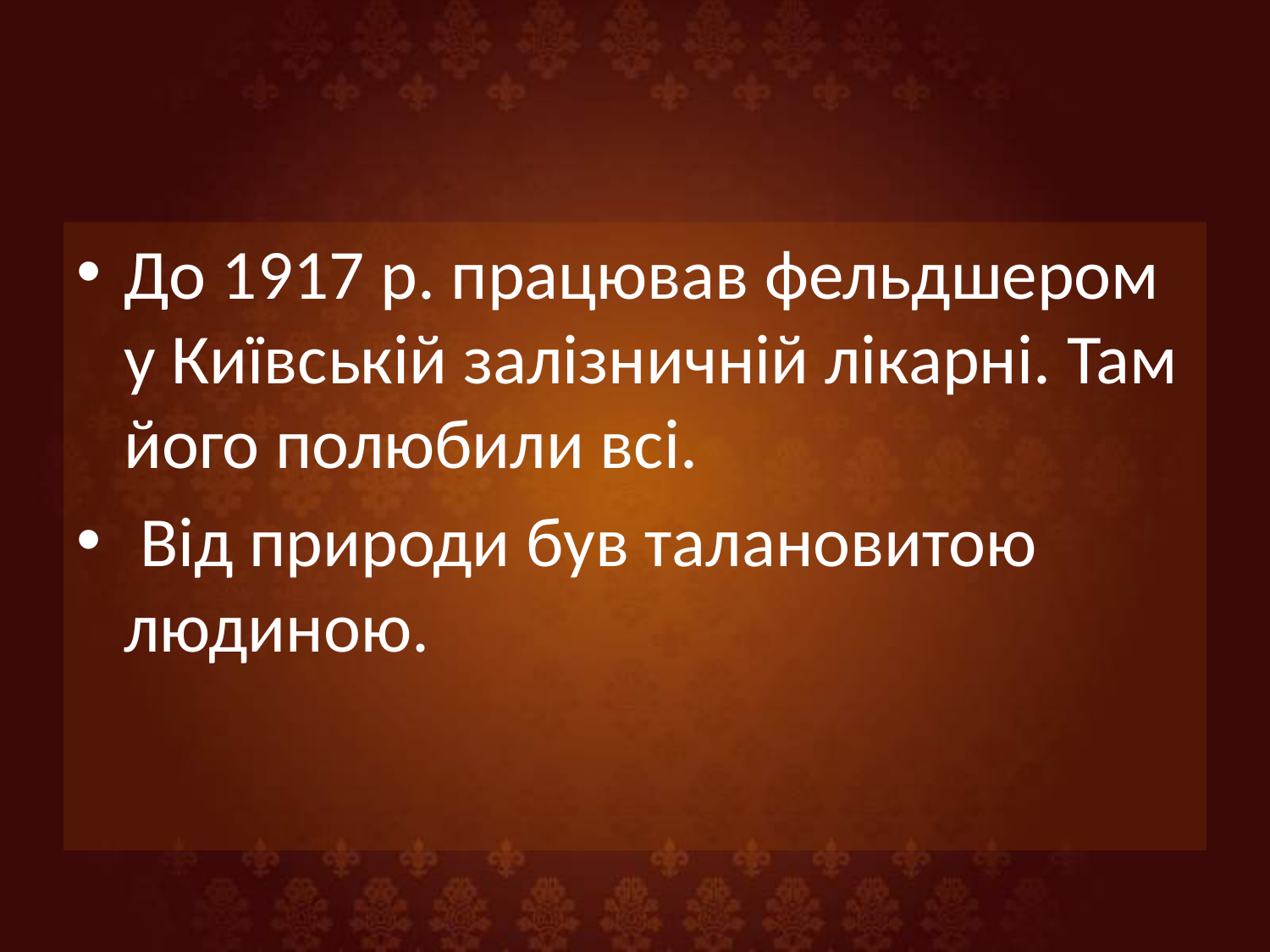

#
До 1917 р. працював фельдшером у Київській залізничній лікарні. Там його полюбили всі.
 Від природи був талановитою людиною.